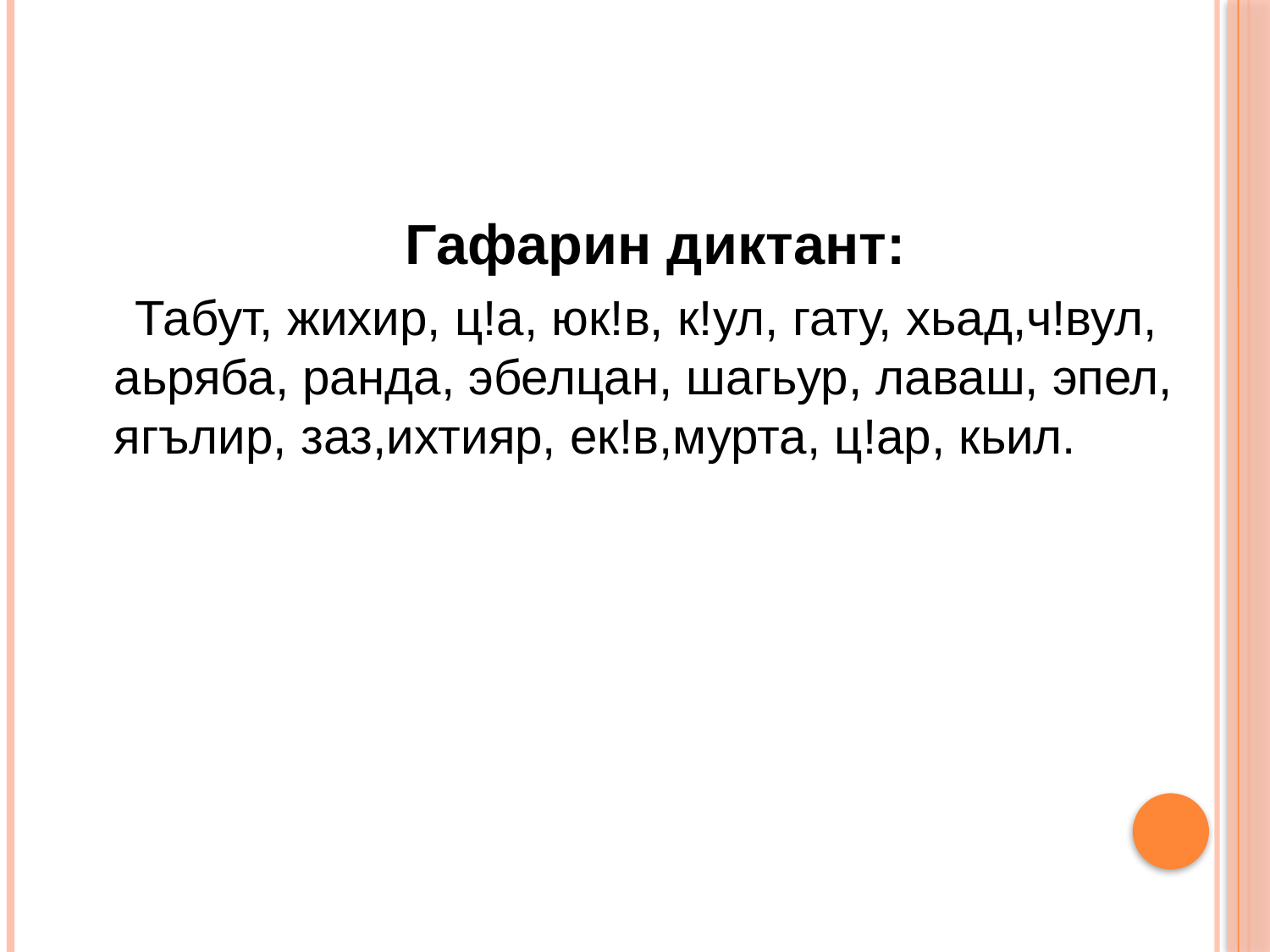

Гафарин диктант:
     Табут, жихир, ц!а, юк!в, к!ул, гату, хьад,ч!вул, аьряба, ранда, эбелцан, шагьур, лаваш, эпел, ягълир, заз,ихтияр, ек!в,мурта, ц!ар, кьил.